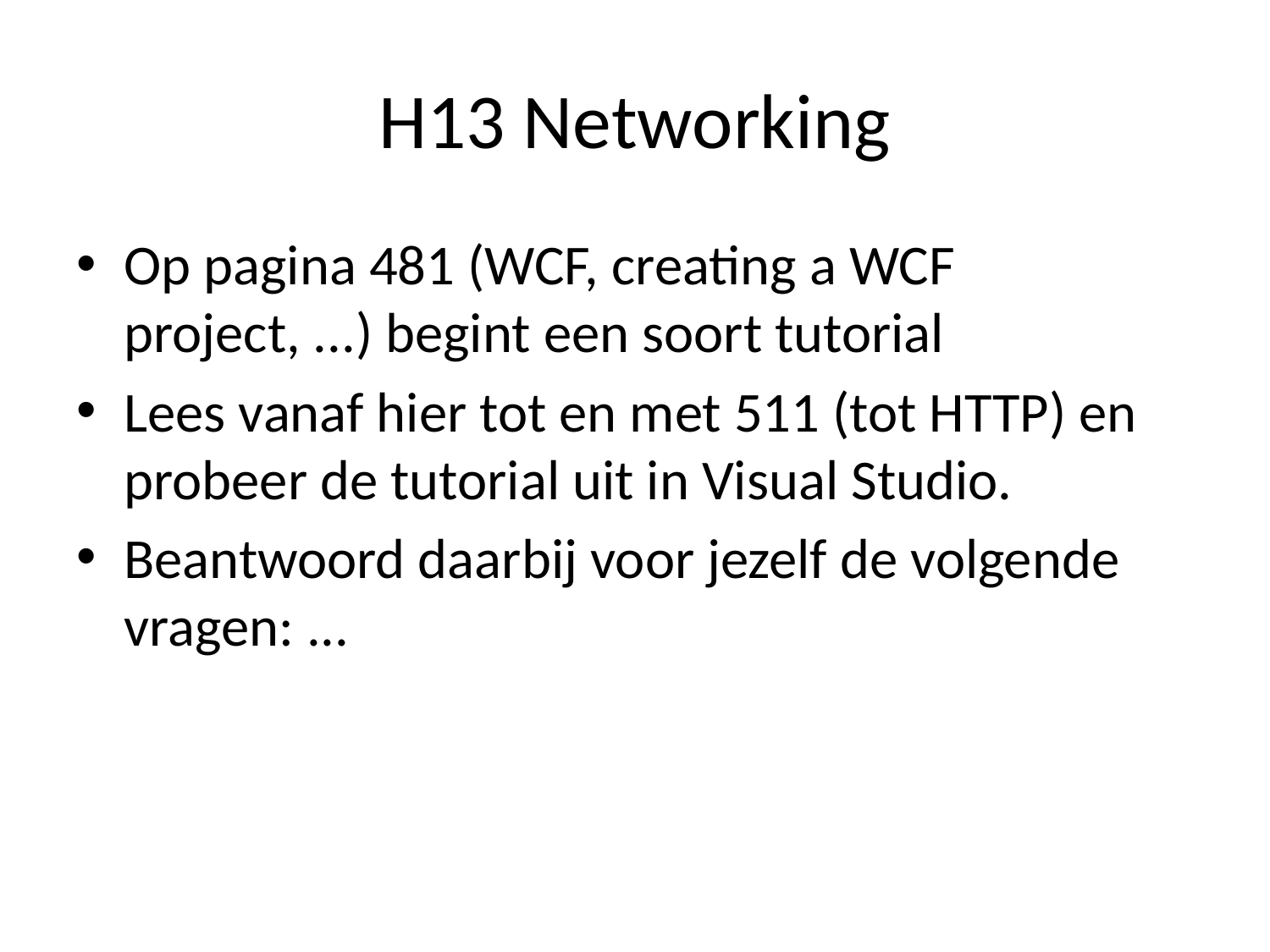

# H13 Networking
Op pagina 481 (WCF, creating a WCF project, ...) begint een soort tutorial
Lees vanaf hier tot en met 511 (tot HTTP) en probeer de tutorial uit in Visual Studio.
Beantwoord daarbij voor jezelf de volgende vragen: ...